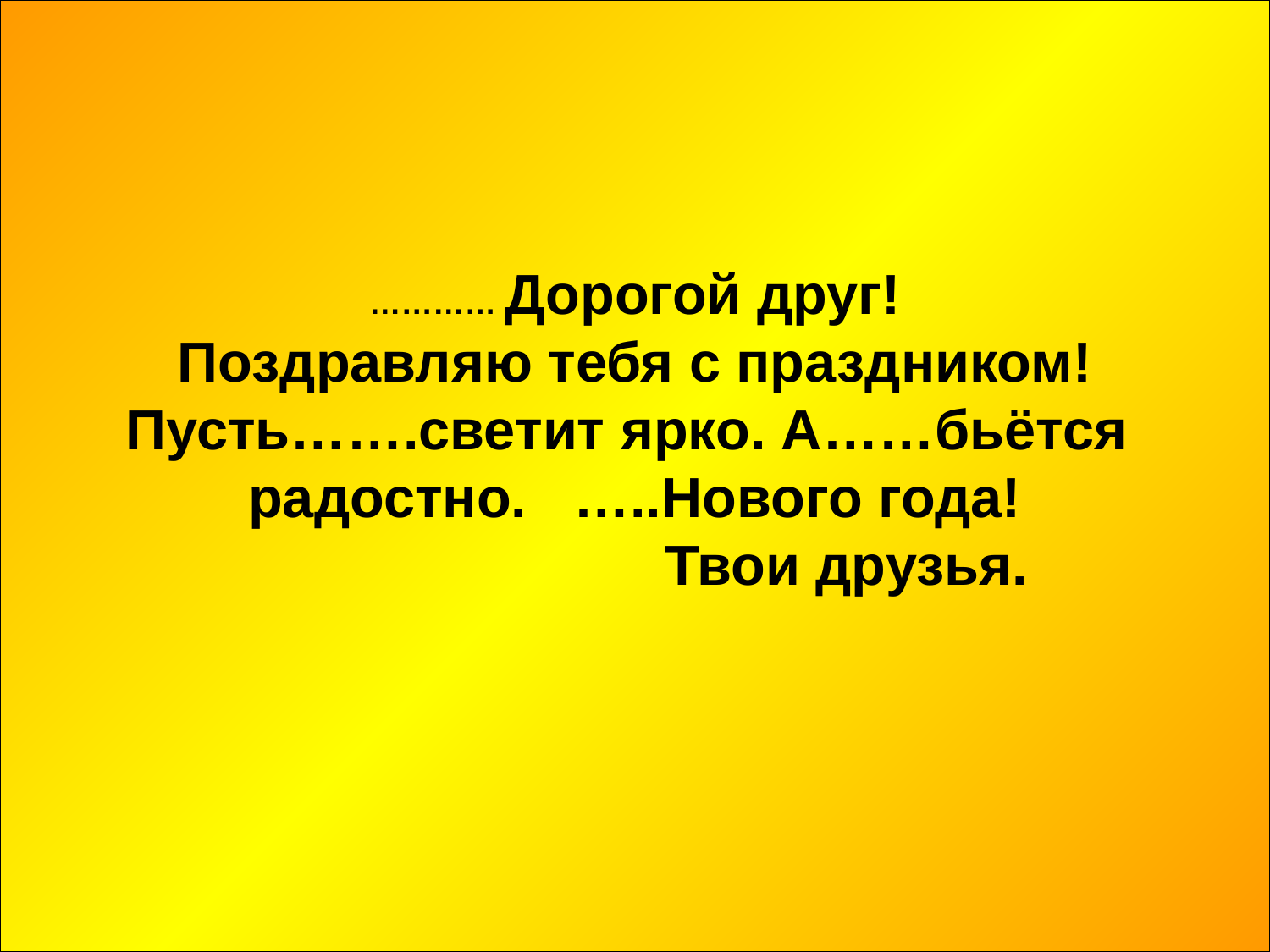

………… Дорогой друг!
Поздравляю тебя с праздником!
Пусть…….светит ярко. А……бьётся
радостно.   …..Нового года!
                           Твои друзья.